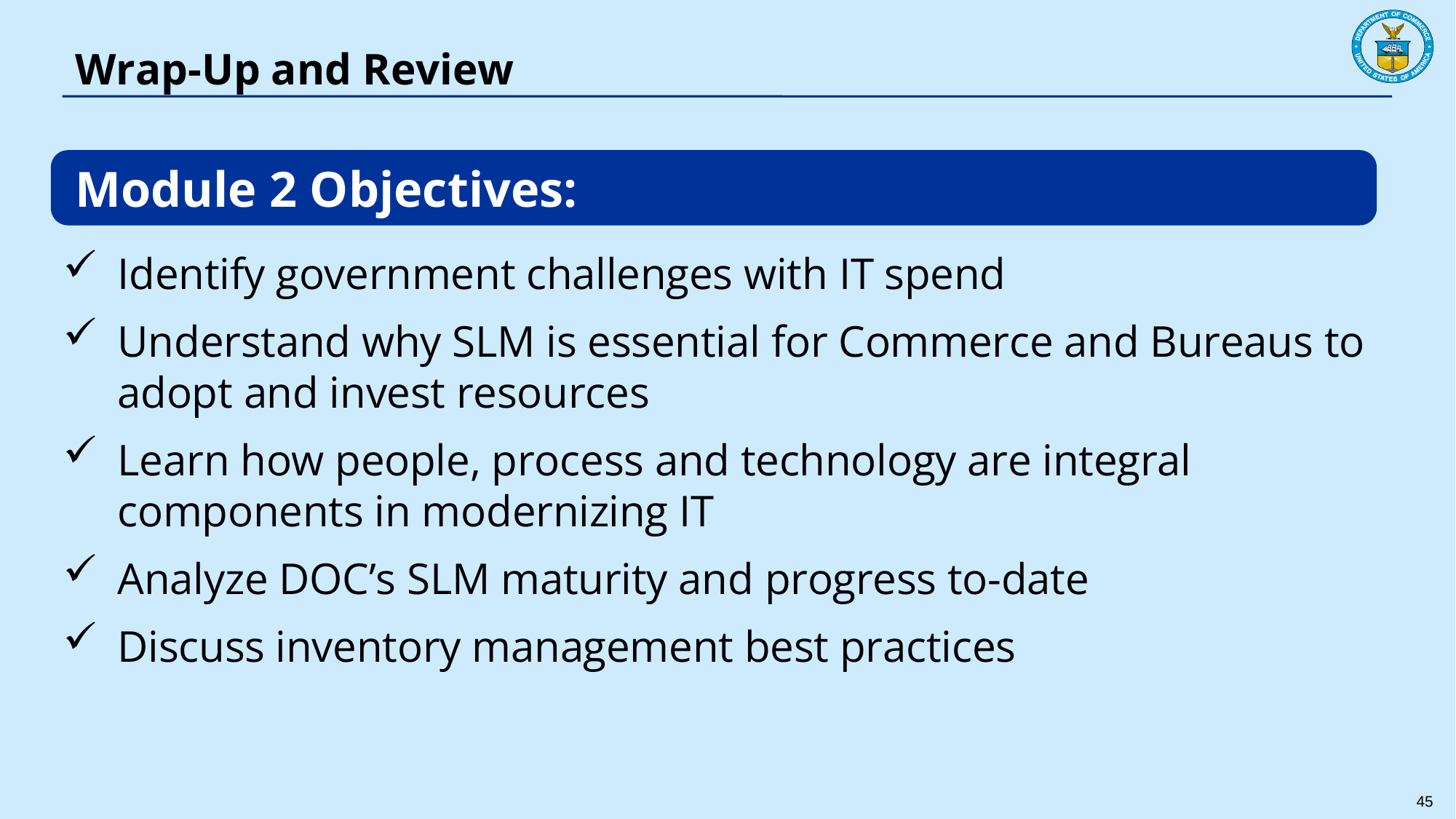

# Wrap-Up and Review
Module 2 Objectives:
Identify government challenges with IT spend
Understand why SLM is essential for Commerce and Bureaus to adopt and invest resources
Learn how people, process and technology are integral components in modernizing IT
Analyze DOC’s SLM maturity and progress to-date
Discuss inventory management best practices